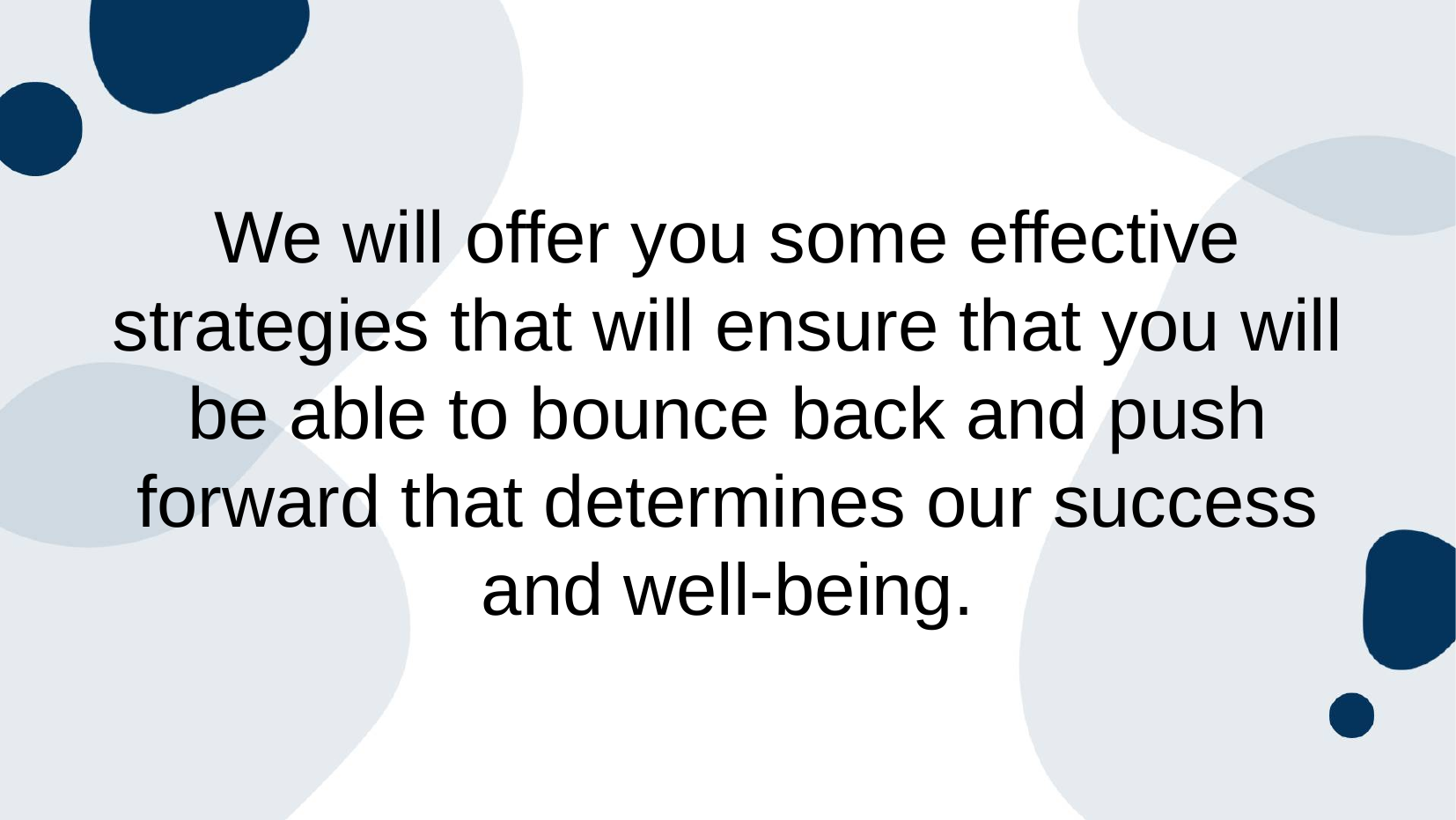

# We will offer you some effective strategies that will ensure that you will be able to bounce back and push forward that determines our success and well-being.